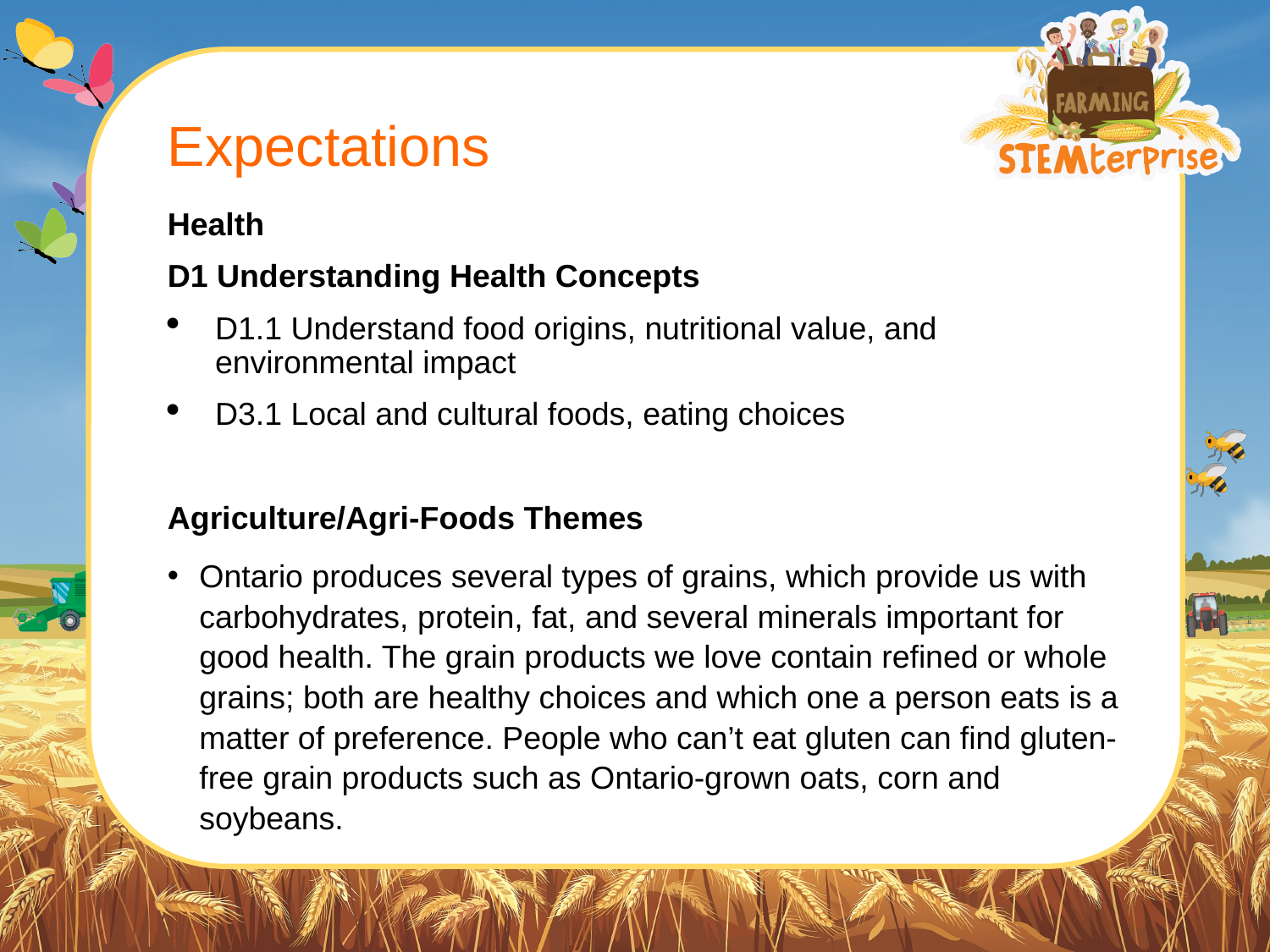

# Expectations
Health
D1 Understanding Health Concepts
D1.1 Understand food origins, nutritional value, and environmental impact
D3.1 Local and cultural foods, eating choices

Agriculture/Agri-Foods Themes
Ontario produces several types of grains, which provide us with carbohydrates, protein, fat, and several minerals important for good health. The grain products we love contain refined or whole grains; both are healthy choices and which one a person eats is a matter of preference. People who can’t eat gluten can find gluten-free grain products such as Ontario-grown oats, corn and soybeans.